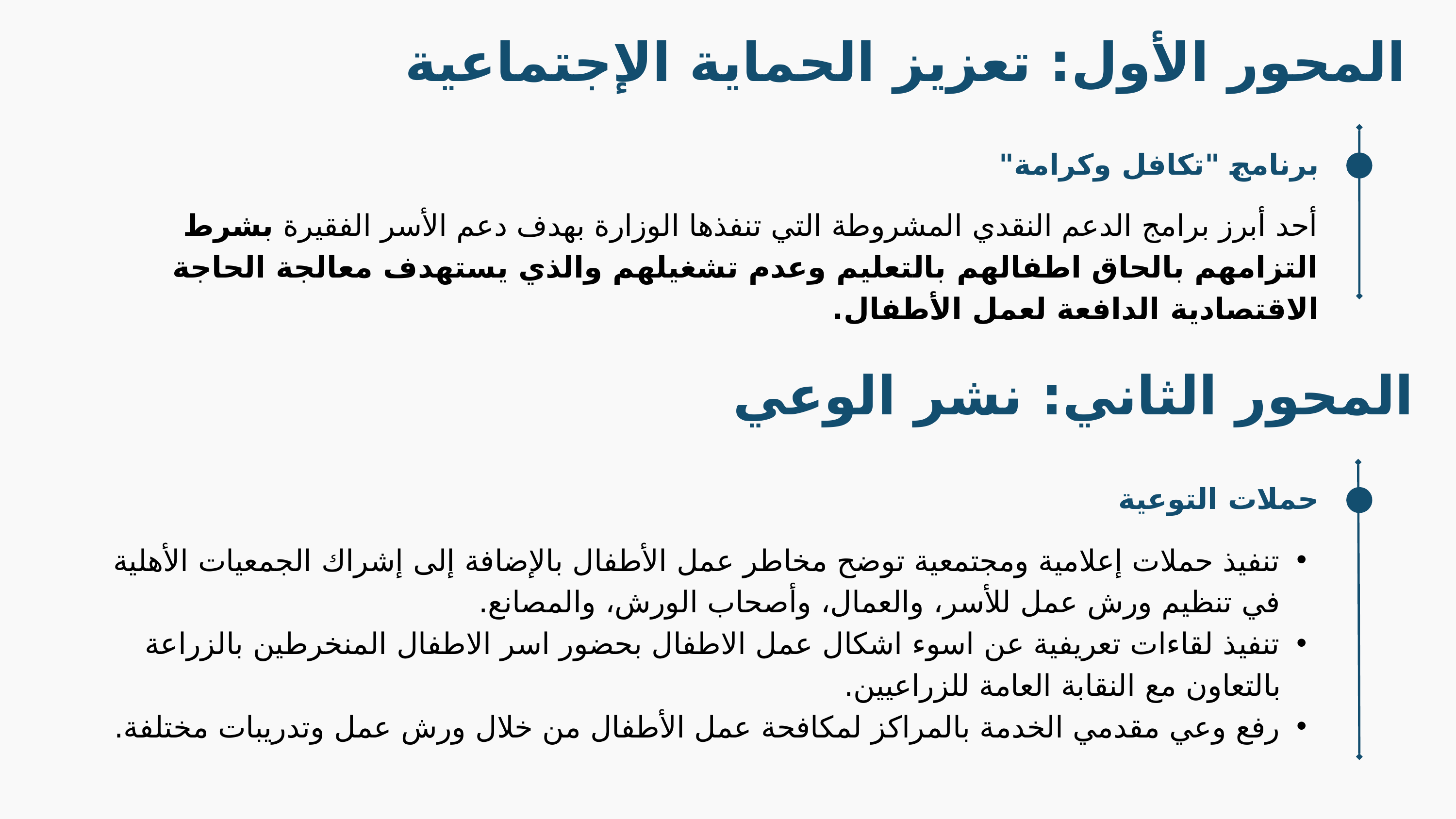

المحور الأول: تعزيز الحماية الإجتماعية

برنامج "تكافل وكرامة"

أحد أبرز برامج الدعم النقدي المشروطة التي تنفذها الوزارة بهدف دعم الأسر الفقيرة بشرط التزامهم بالحاق اطفالهم بالتعليم وعدم تشغيلهم والذي يستهدف معالجة الحاجة الاقتصادية الدافعة لعمل الأطفال.
المحور الثاني: نشر الوعي

حملات التوعية

تنفيذ حملات إعلامية ومجتمعية توضح مخاطر عمل الأطفال بالإضافة إلى إشراك الجمعيات الأهلية في تنظيم ورش عمل للأسر، والعمال، وأصحاب الورش، والمصانع.
تنفيذ لقاءات تعريفية عن اسوء اشكال عمل الاطفال بحضور اسر الاطفال المنخرطين بالزراعة بالتعاون مع النقابة العامة للزراعيين.
رفع وعي مقدمي الخدمة بالمراكز لمكافحة عمل الأطفال من خلال ورش عمل وتدريبات مختلفة.